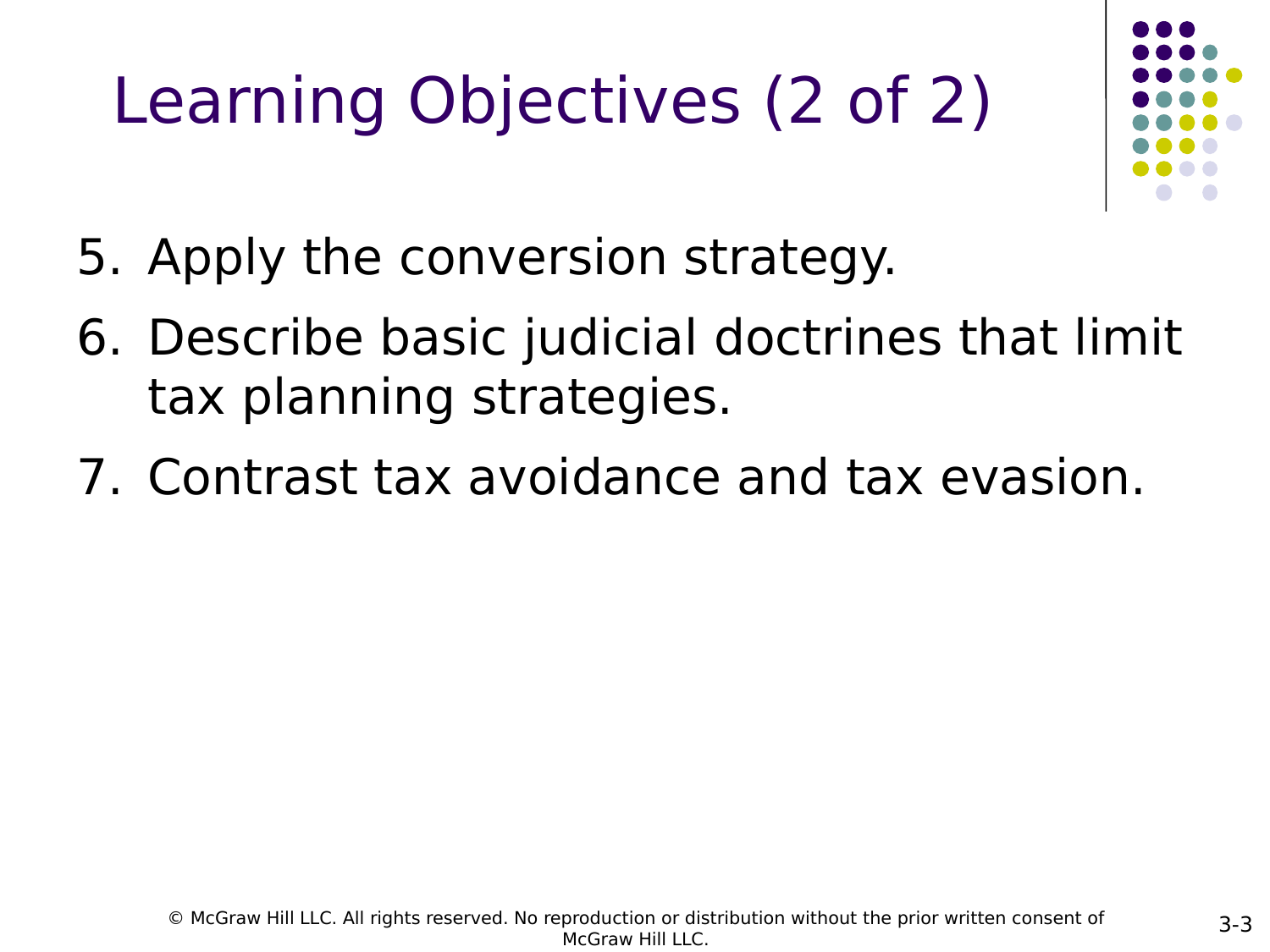

# Learning Objectives (2 of 2)
Apply the conversion strategy.
Describe basic judicial doctrines that limit tax planning strategies.
Contrast tax avoidance and tax evasion.
3-3